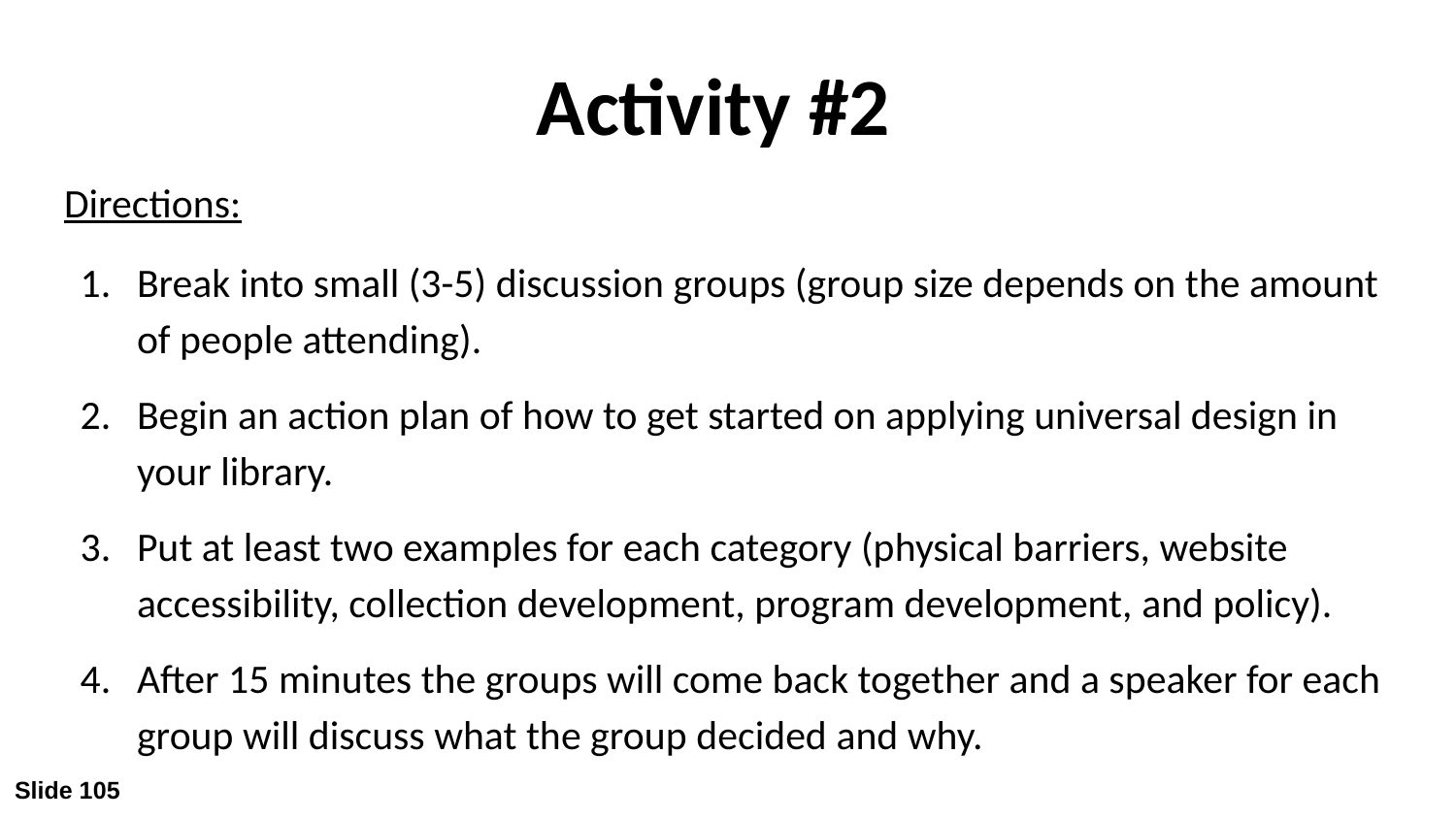

# Activity #2
Directions:
Break into small (3-5) discussion groups (group size depends on the amount of people attending).
Begin an action plan of how to get started on applying universal design in your library.
Put at least two examples for each category (physical barriers, website accessibility, collection development, program development, and policy).
After 15 minutes the groups will come back together and a speaker for each group will discuss what the group decided and why.
Slide 105